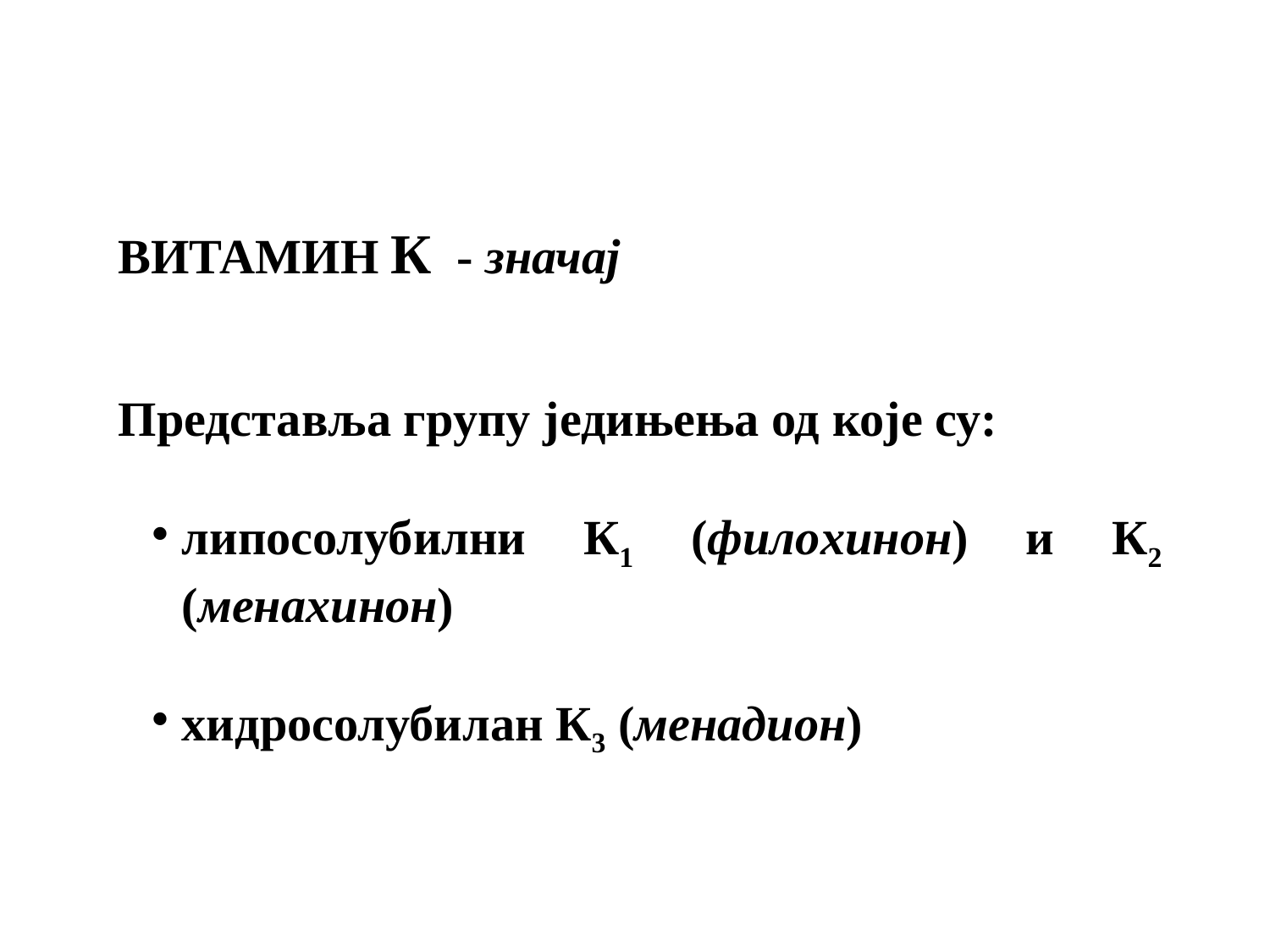

ВИТАМИН К  - значај

Представља групу једињења од које су:

липосолубилни К1 (филохинон) и К2 (менахинон)

хидросолубилан К3 (менадион)